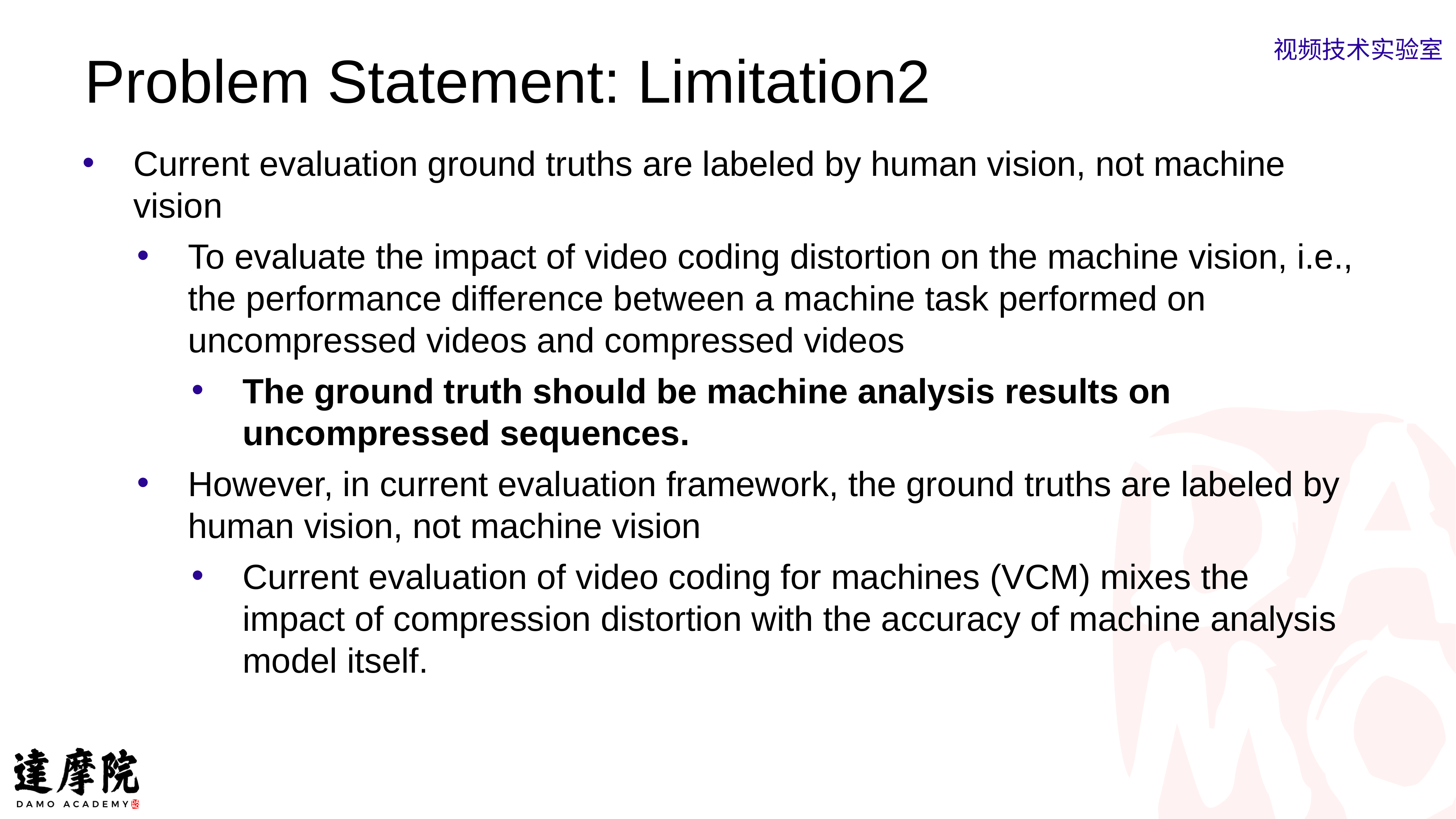

Problem Statement: Limitation2
Current evaluation ground truths are labeled by human vision, not machine vision
To evaluate the impact of video coding distortion on the machine vision, i.e., the performance difference between a machine task performed on uncompressed videos and compressed videos
The ground truth should be machine analysis results on uncompressed sequences.
However, in current evaluation framework, the ground truths are labeled by human vision, not machine vision
Current evaluation of video coding for machines (VCM) mixes the impact of compression distortion with the accuracy of machine analysis model itself.